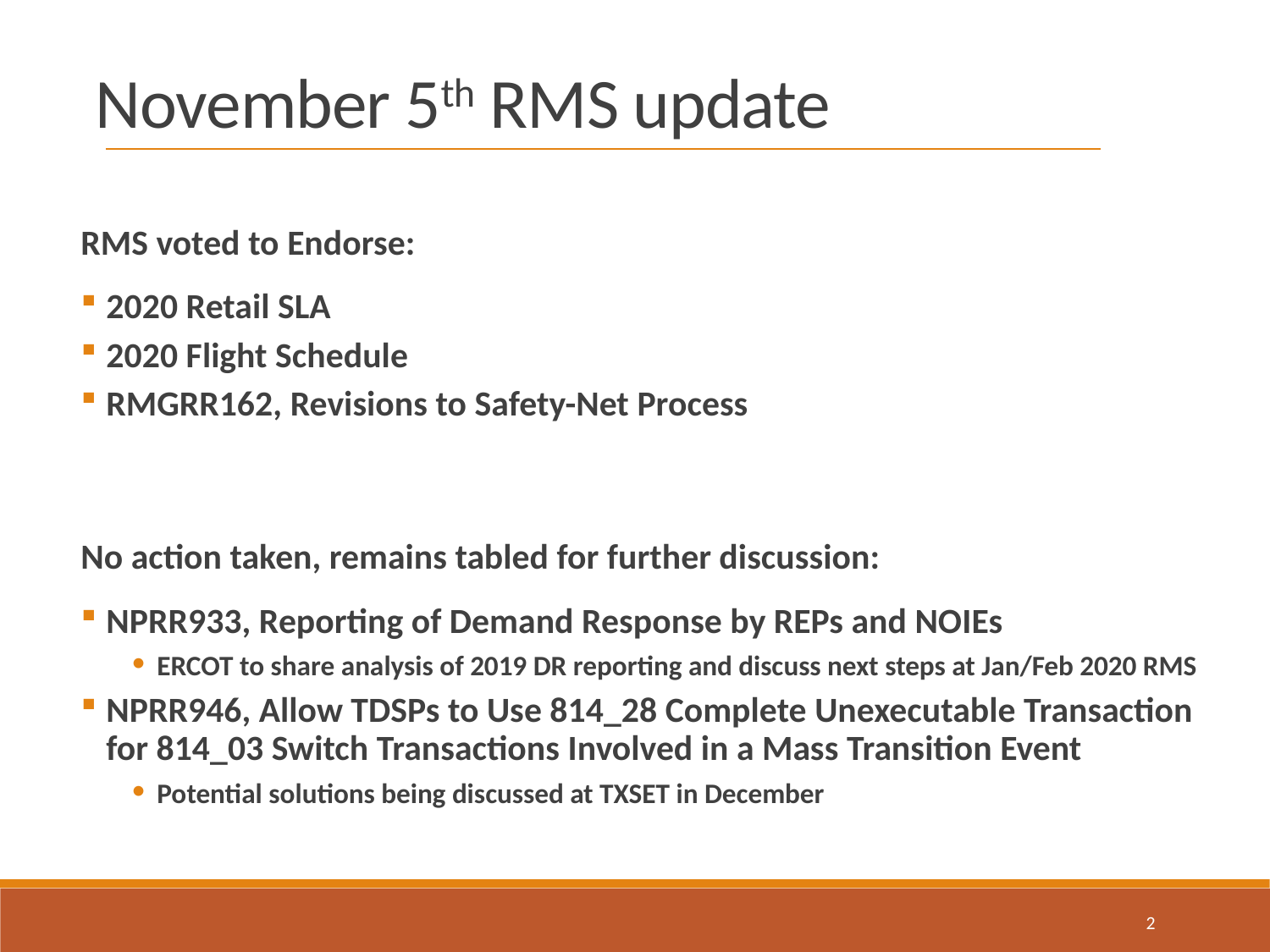

November 5th RMS update

RMS voted to Endorse:
2020 Retail SLA
2020 Flight Schedule
RMGRR162, Revisions to Safety-Net Process

No action taken, remains tabled for further discussion:
NPRR933, Reporting of Demand Response by REPs and NOIEs
ERCOT to share analysis of 2019 DR reporting and discuss next steps at Jan/Feb 2020 RMS
NPRR946, Allow TDSPs to Use 814_28 Complete Unexecutable Transaction for 814_03 Switch Transactions Involved in a Mass Transition Event
Potential solutions being discussed at TXSET in December

2